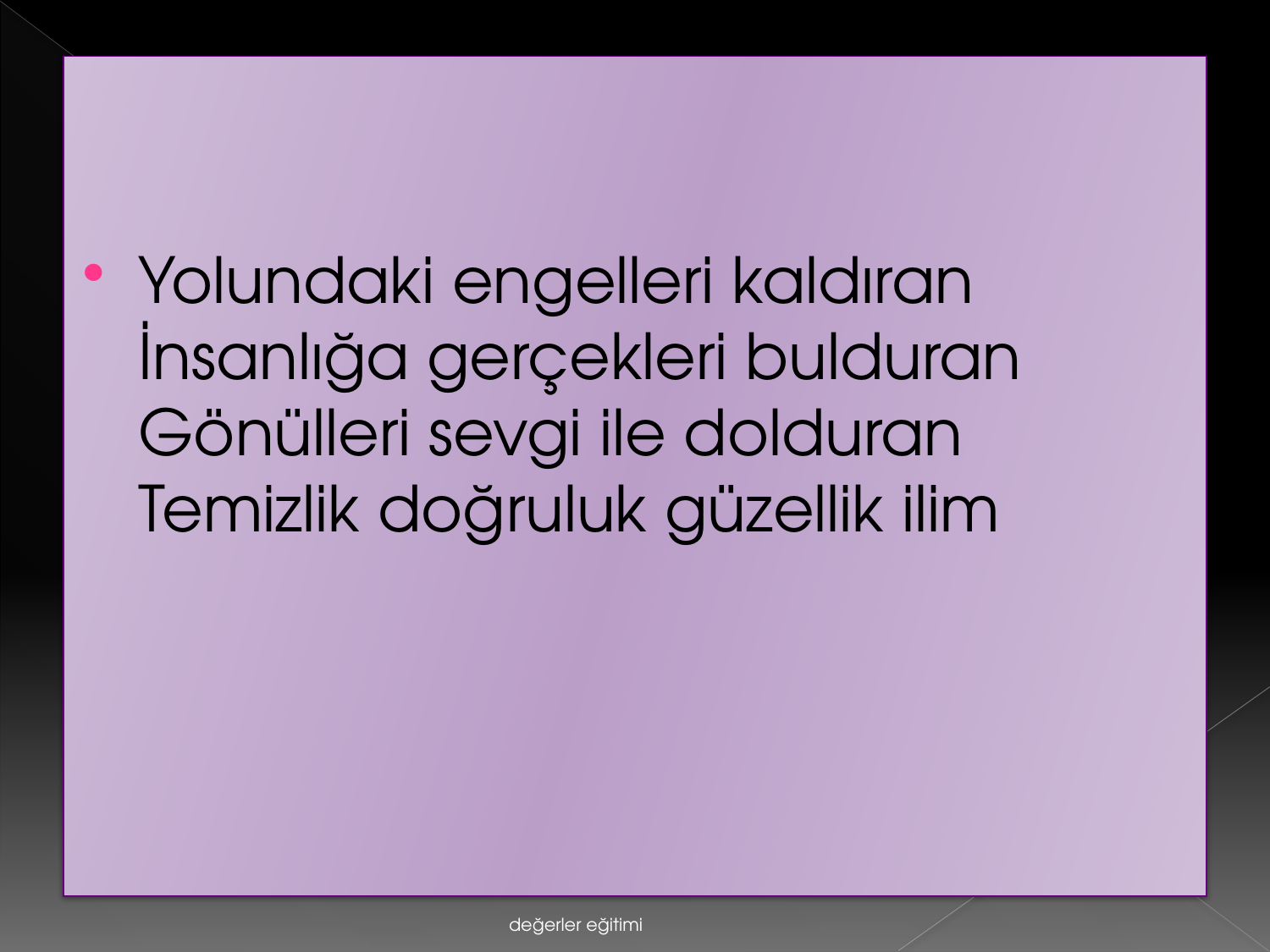

#

Yolundaki engelleri kaldıran
İnsanlığa gerçekleri bulduran
Gönülleri sevgi ile dolduran
Temizlik doğruluk güzellik ilim

değerler eğitimi